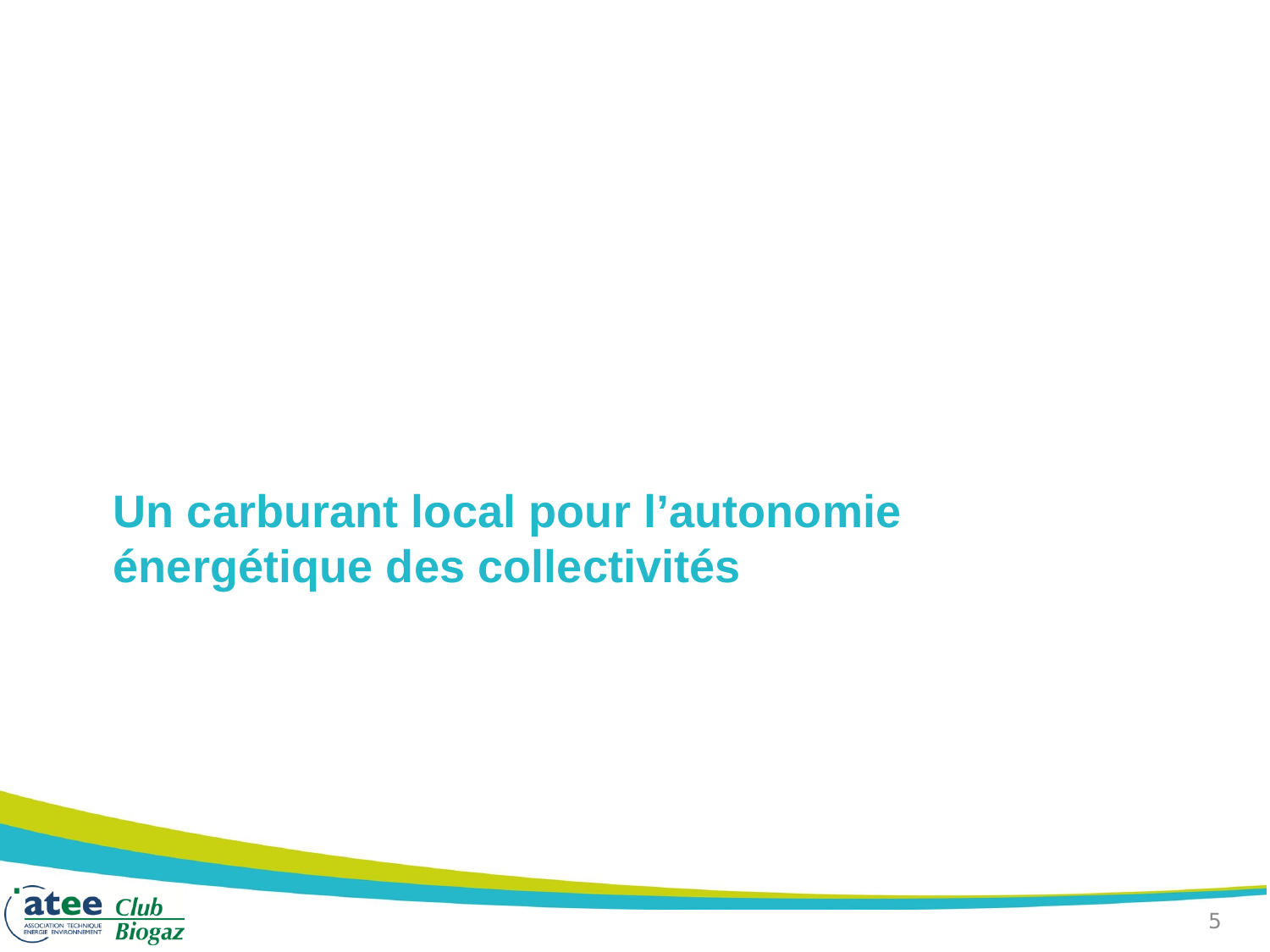

# Un carburant local pour l’autonomie énergétique des collectivités